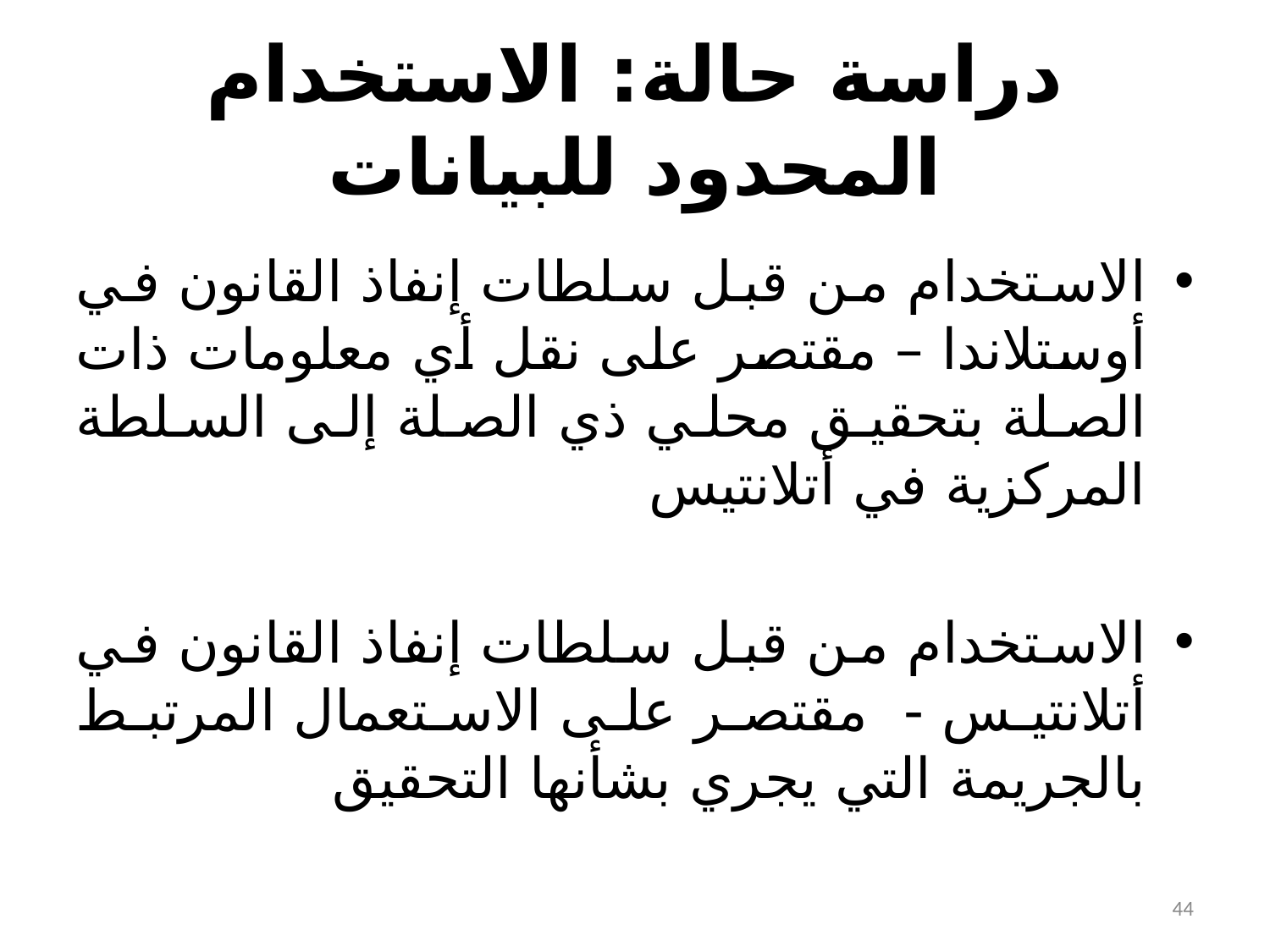

# دراسة حالة: الاستخدام المحدود للبيانات

الاستخدام من قبل سلطات إنفاذ القانون في أوستلاندا – مقتصر على نقل أي معلومات ذات الصلة بتحقيق محلي ذي الصلة إلى السلطة المركزية في أتلانتيس

الاستخدام من قبل سلطات إنفاذ القانون في أتلانتيس -  مقتصر على الاستعمال المرتبط بالجريمة التي يجري بشأنها التحقيق
44